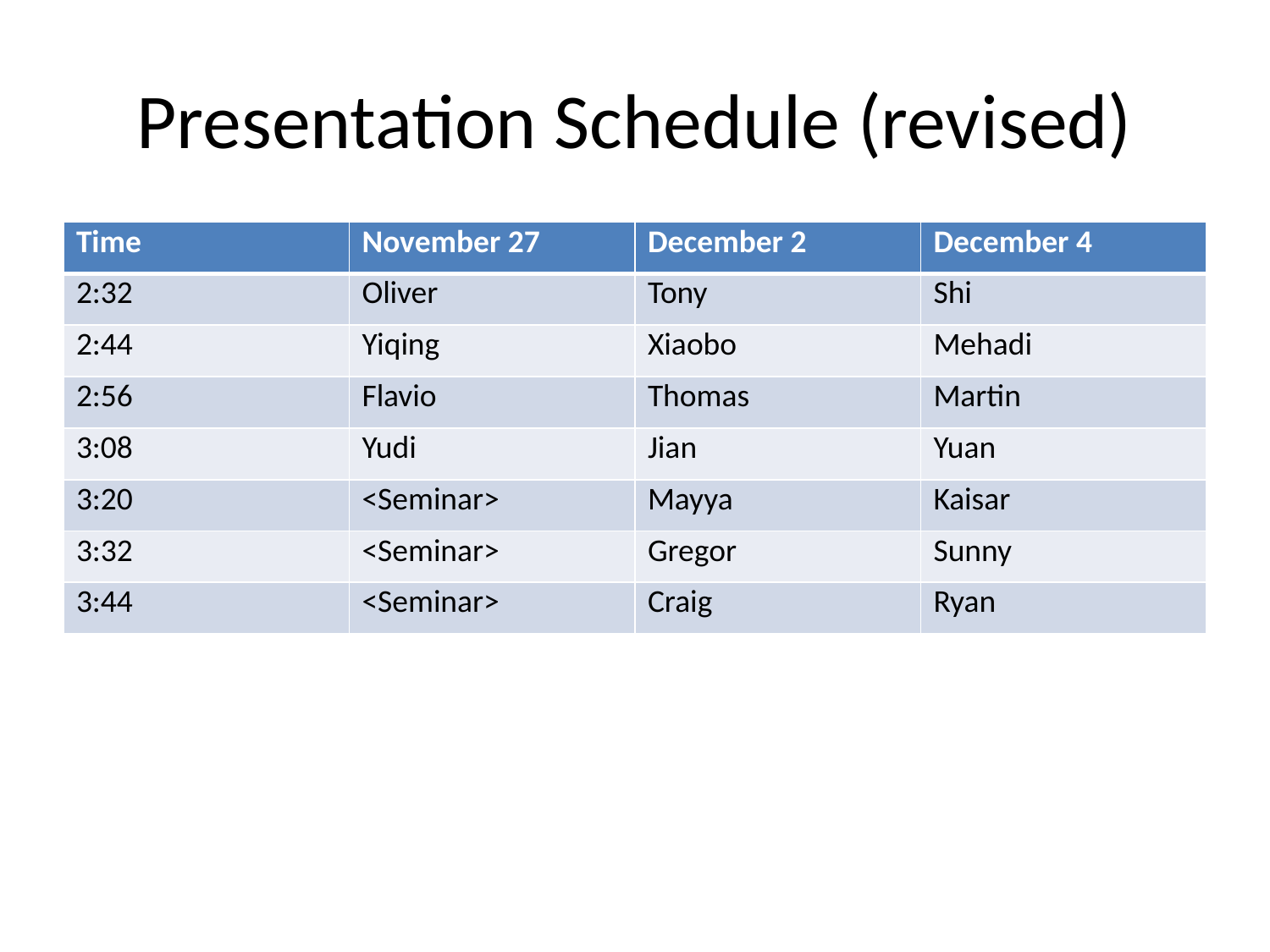

# Presentation Schedule (revised)
| Time | November 27 | December 2 | December 4 |
| --- | --- | --- | --- |
| 2:32 | Oliver | Tony | Shi |
| 2:44 | Yiqing | Xiaobo | Mehadi |
| 2:56 | Flavio | Thomas | Martin |
| 3:08 | Yudi | Jian | Yuan |
| 3:20 | <Seminar> | Mayya | Kaisar |
| 3:32 | <Seminar> | Gregor | Sunny |
| 3:44 | <Seminar> | Craig | Ryan |